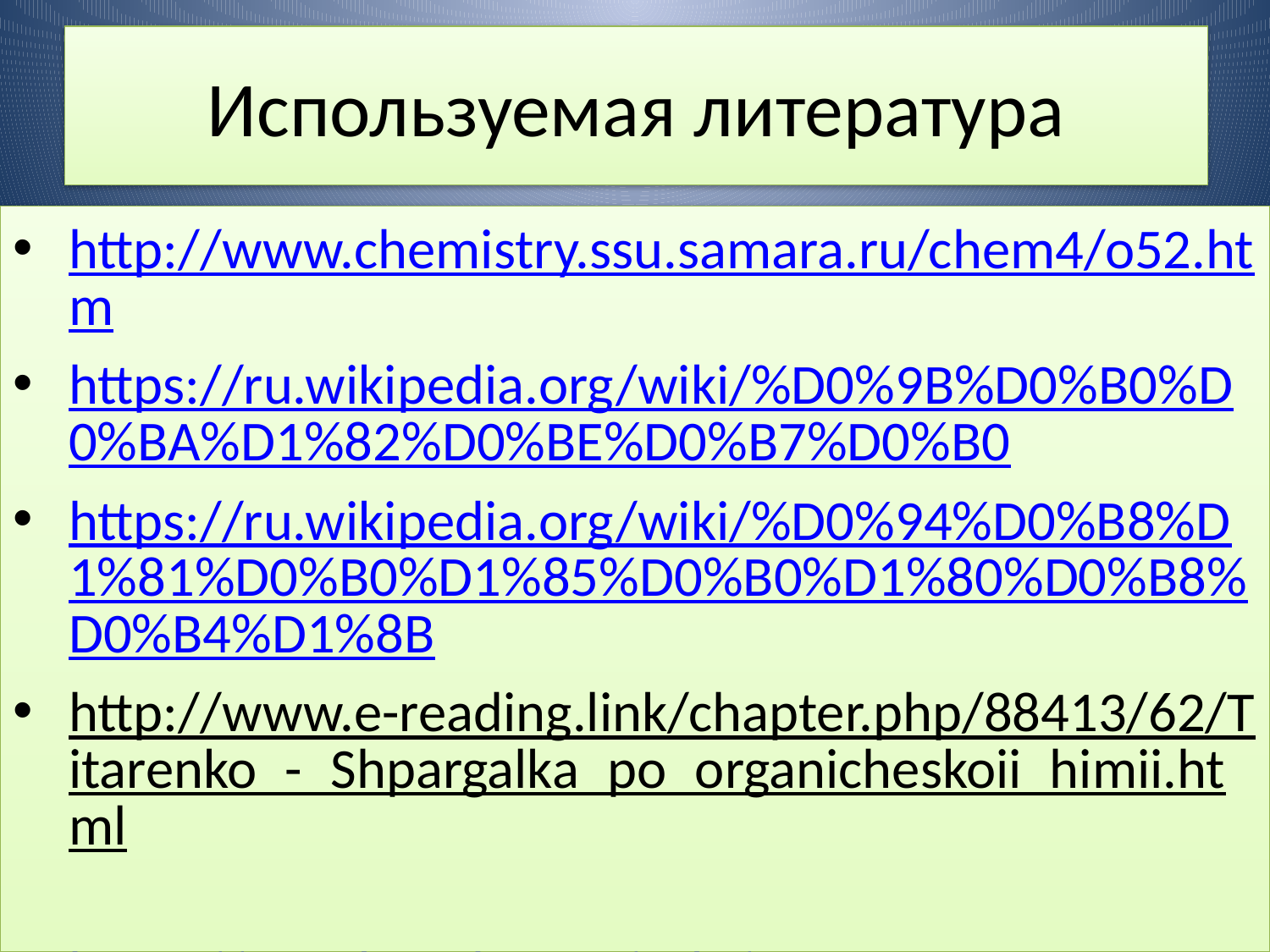

# Используемая литература
http://www.chemistry.ssu.samara.ru/chem4/o52.htm
https://ru.wikipedia.org/wiki/%D0%9B%D0%B0%D0%BA%D1%82%D0%BE%D0%B7%D0%B0
https://ru.wikipedia.org/wiki/%D0%94%D0%B8%D1%81%D0%B0%D1%85%D0%B0%D1%80%D0%B8%D0%B4%D1%8B
http://www.e-reading.link/chapter.php/88413/62/Titarenko_-_Shpargalka_po_organicheskoii_himii.html
https://ru.wikipedia.org/wiki/%D0%9C%D0%B0%D0%BB%D1%8C%D1%82%D0%BE%D0%B7%D0%B0
https://ru.wikipedia.org/wiki/%D0%A6%D0%B5%D0%BB%D0%BB%D0%BE%D0%B1%D0%B8%D0%BE%D0%B7%D0%B0
https://ru.wikipedia.org/wiki/%D0%A1%D0%B0%D1%85%D0%B0%D1%80%D0%BE%D0%B7%D0%B0